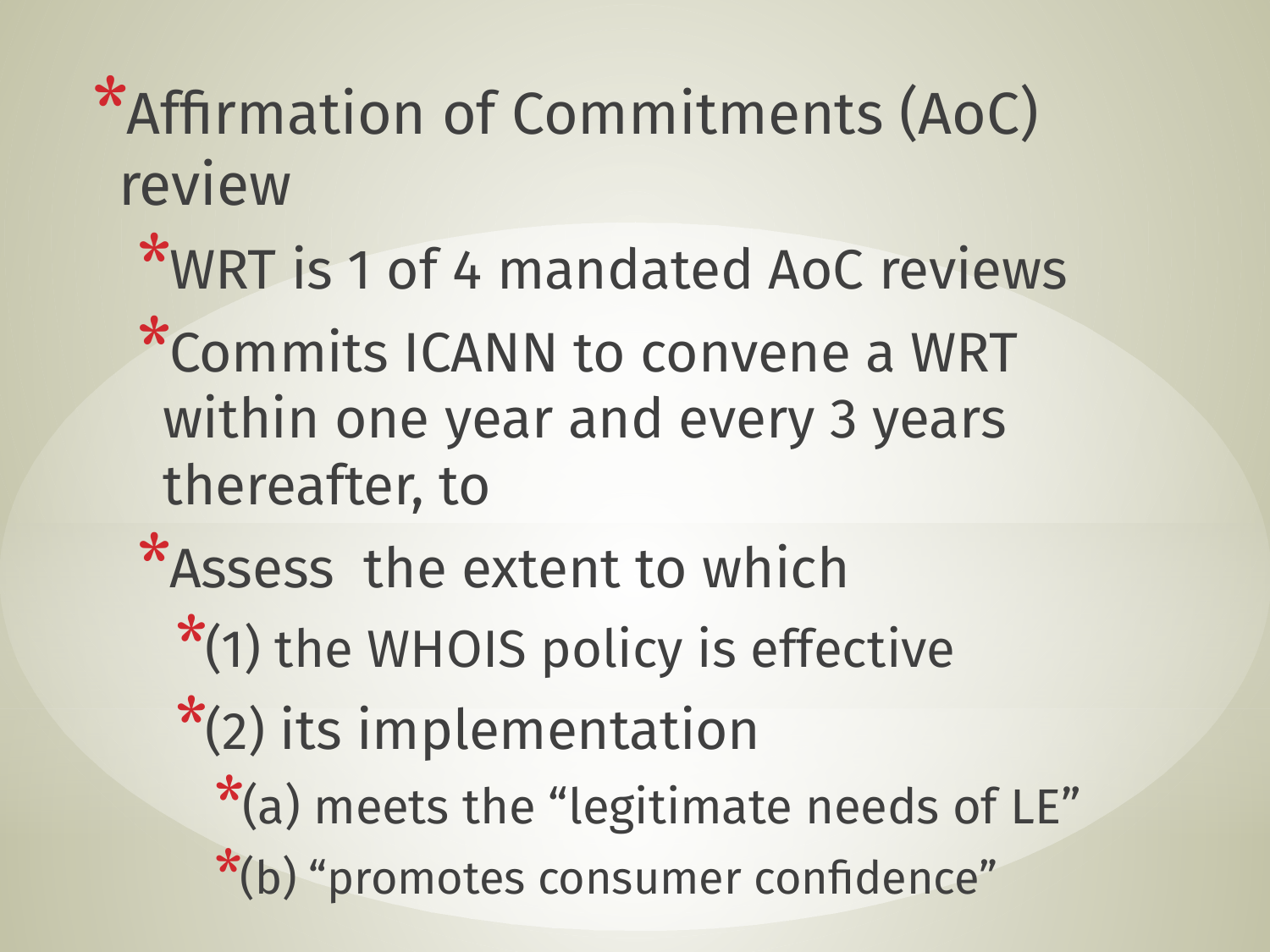

Affirmation of Commitments (AoC) review
WRT is 1 of 4 mandated AoC reviews
Commits ICANN to convene a WRT within one year and every 3 years thereafter, to
Assess  the extent to which
(1) the WHOIS policy is effective
(2) its implementation
(a) meets the “legitimate needs of LE”
(b) “promotes consumer confidence”